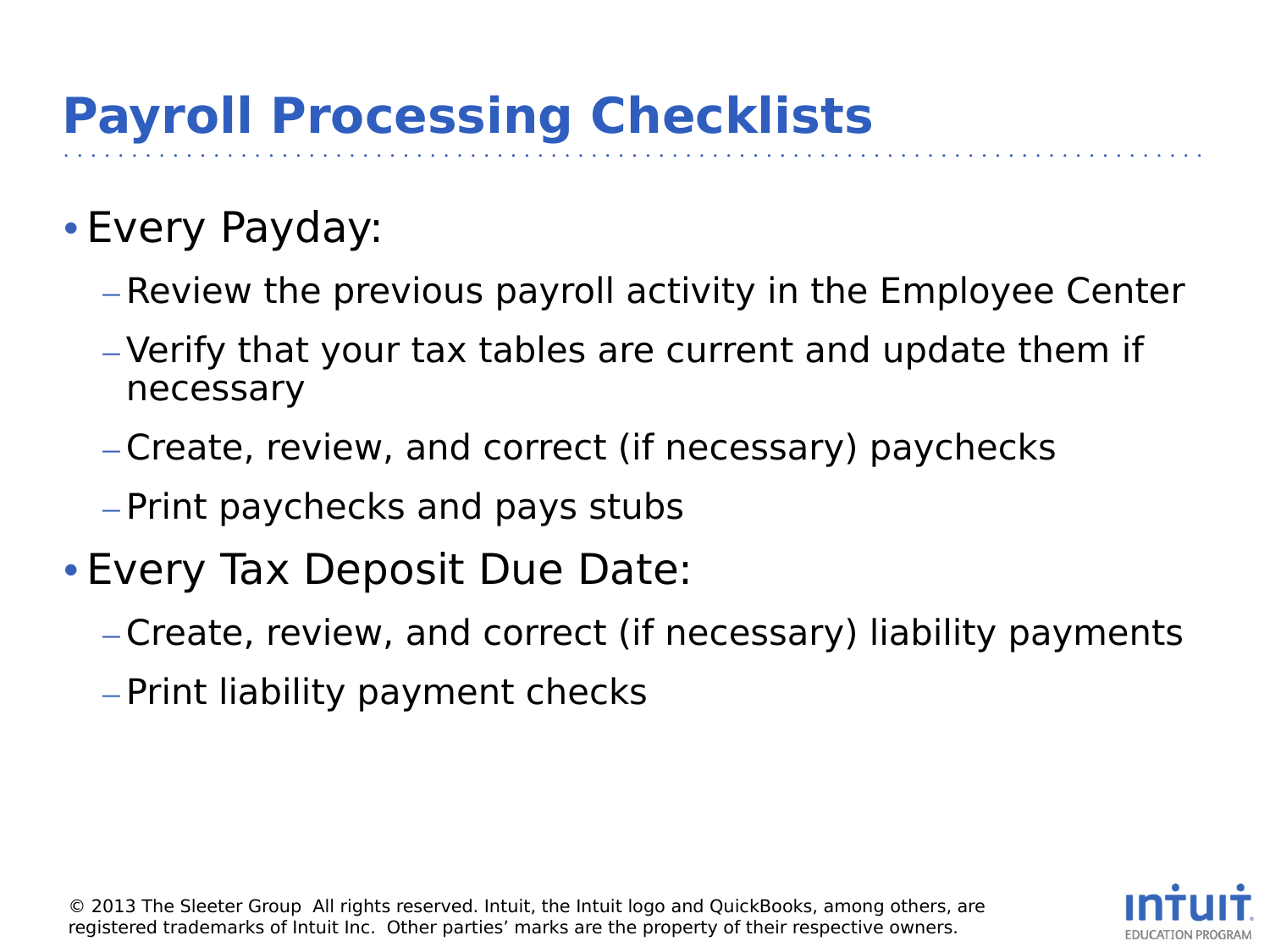

# Payroll Processing Checklists
Every Payday:
Review the previous payroll activity in the Employee Center
Verify that your tax tables are current and update them if necessary
Create, review, and correct (if necessary) paychecks
Print paychecks and pays stubs
Every Tax Deposit Due Date:
Create, review, and correct (if necessary) liability payments
Print liability payment checks